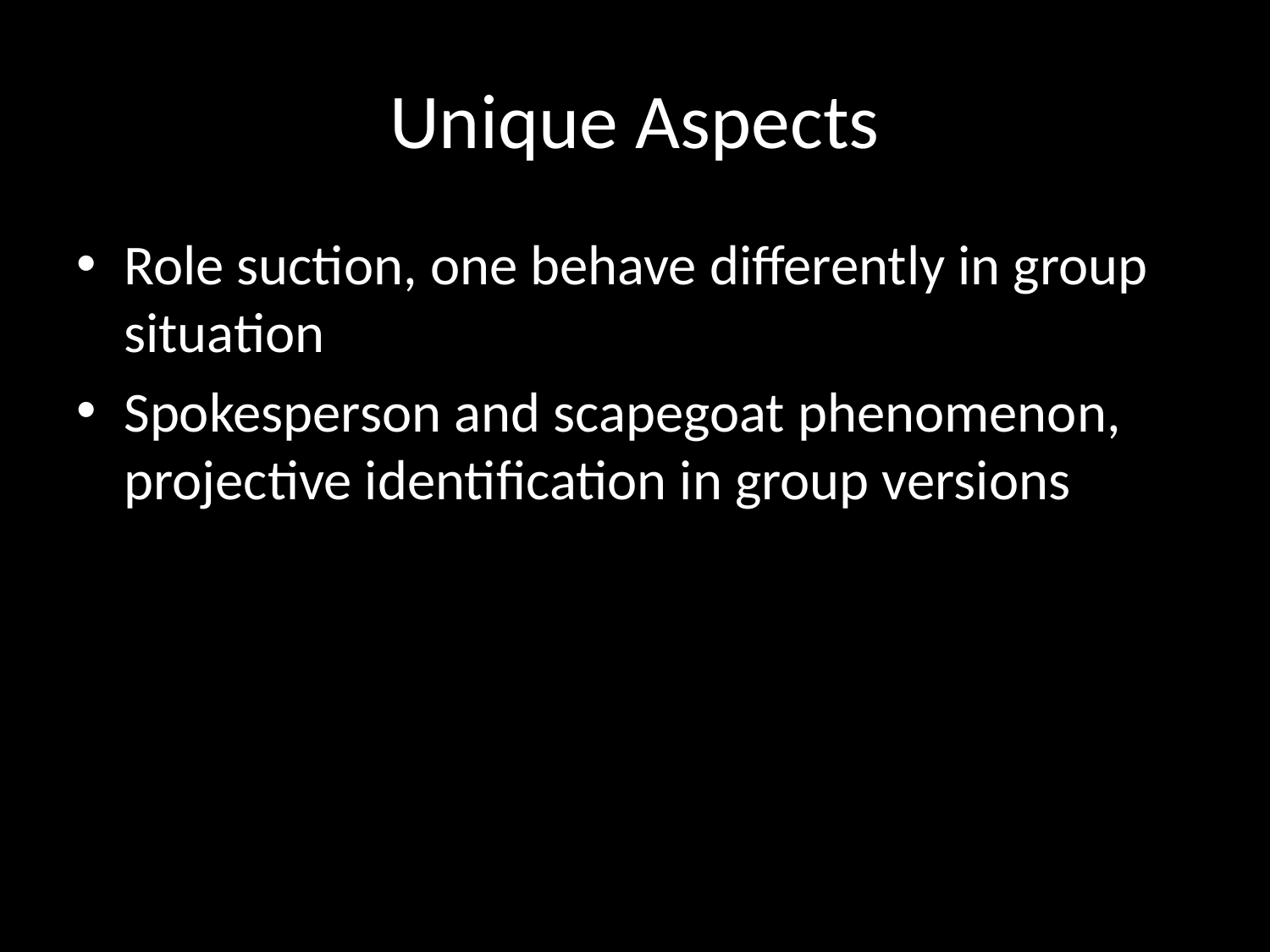

# Unique Aspects
Role suction, one behave differently in group situation
Spokesperson and scapegoat phenomenon, projective identification in group versions